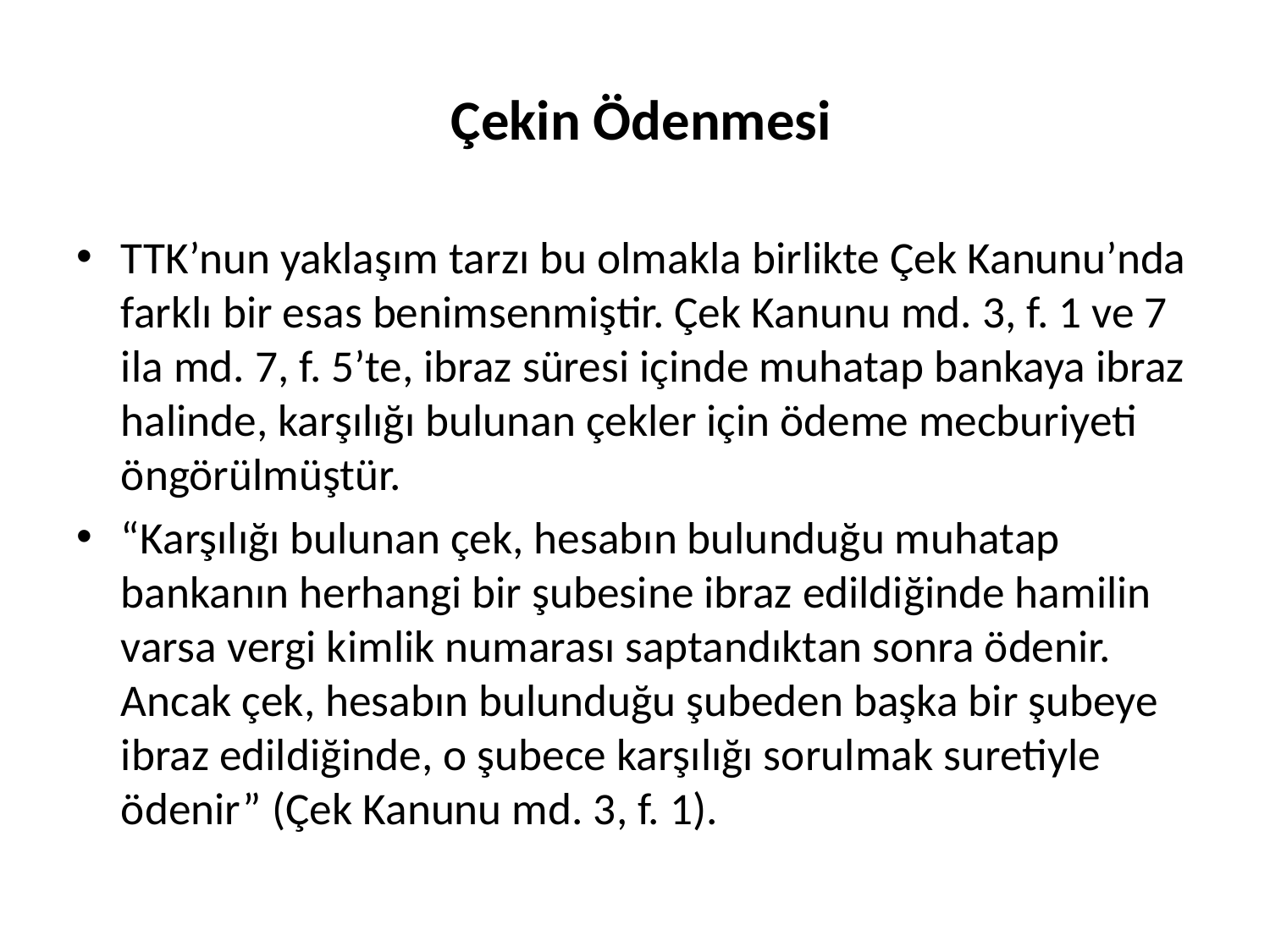

# Çekin Ödenmesi
TTK’nun yaklaşım tarzı bu olmakla birlikte Çek Kanunu’nda farklı bir esas benimsenmiştir. Çek Kanunu md. 3, f. 1 ve 7 ila md. 7, f. 5’te, ibraz süresi içinde muhatap bankaya ibraz halinde, karşılığı bulunan çekler için ödeme mecburiyeti öngörülmüştür.
“Karşılığı bulunan çek, hesabın bulunduğu muhatap bankanın herhangi bir şubesine ibraz edildiğinde hamilin varsa vergi kimlik numarası saptandıktan sonra ödenir. Ancak çek, hesabın bulunduğu şubeden başka bir şubeye ibraz edildiğinde, o şubece karşılığı sorulmak suretiyle ödenir” (Çek Kanunu md. 3, f. 1).